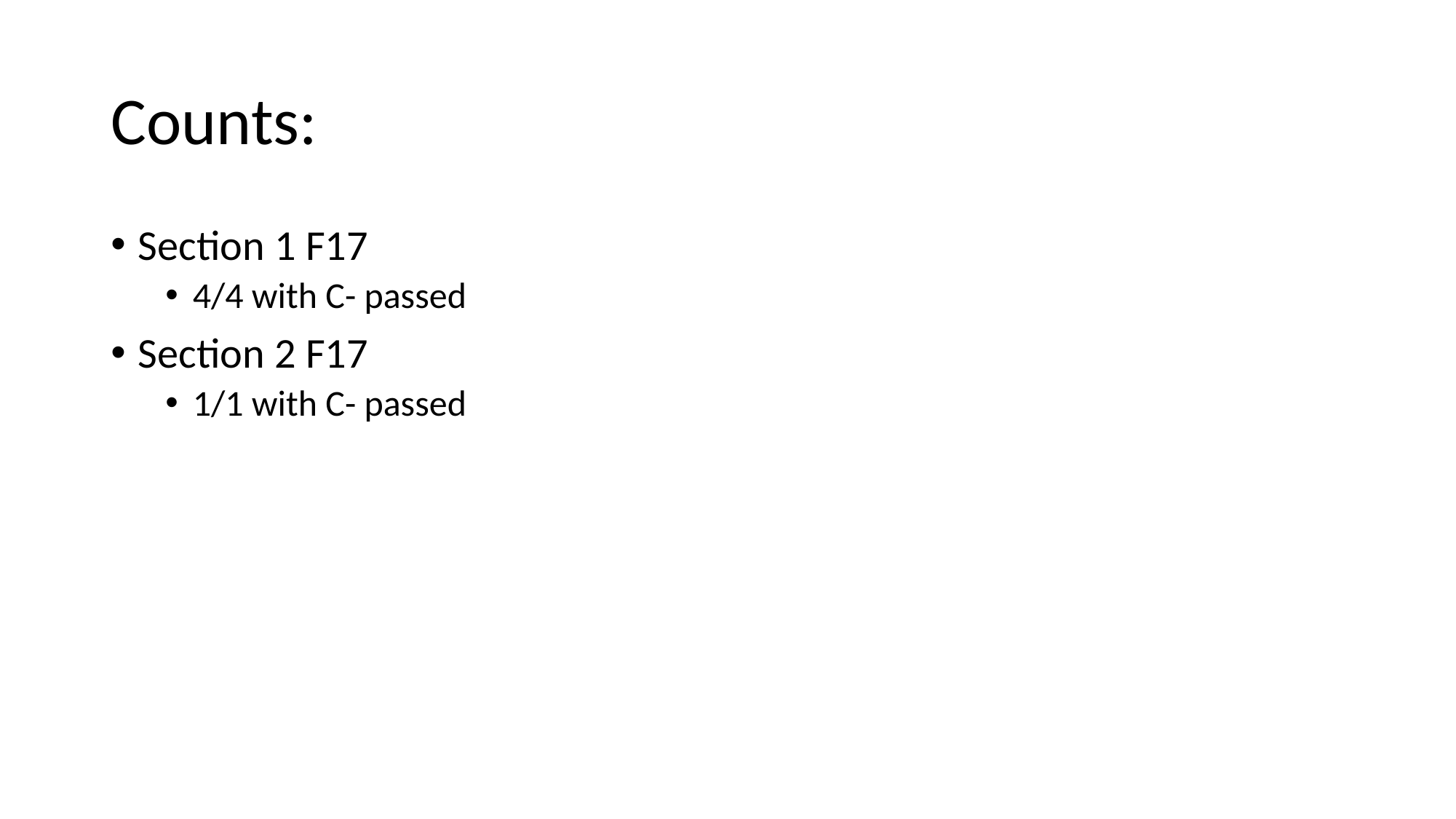

# Counts:
Section 1 F17
4/4 with C- passed
Section 2 F17
1/1 with C- passed